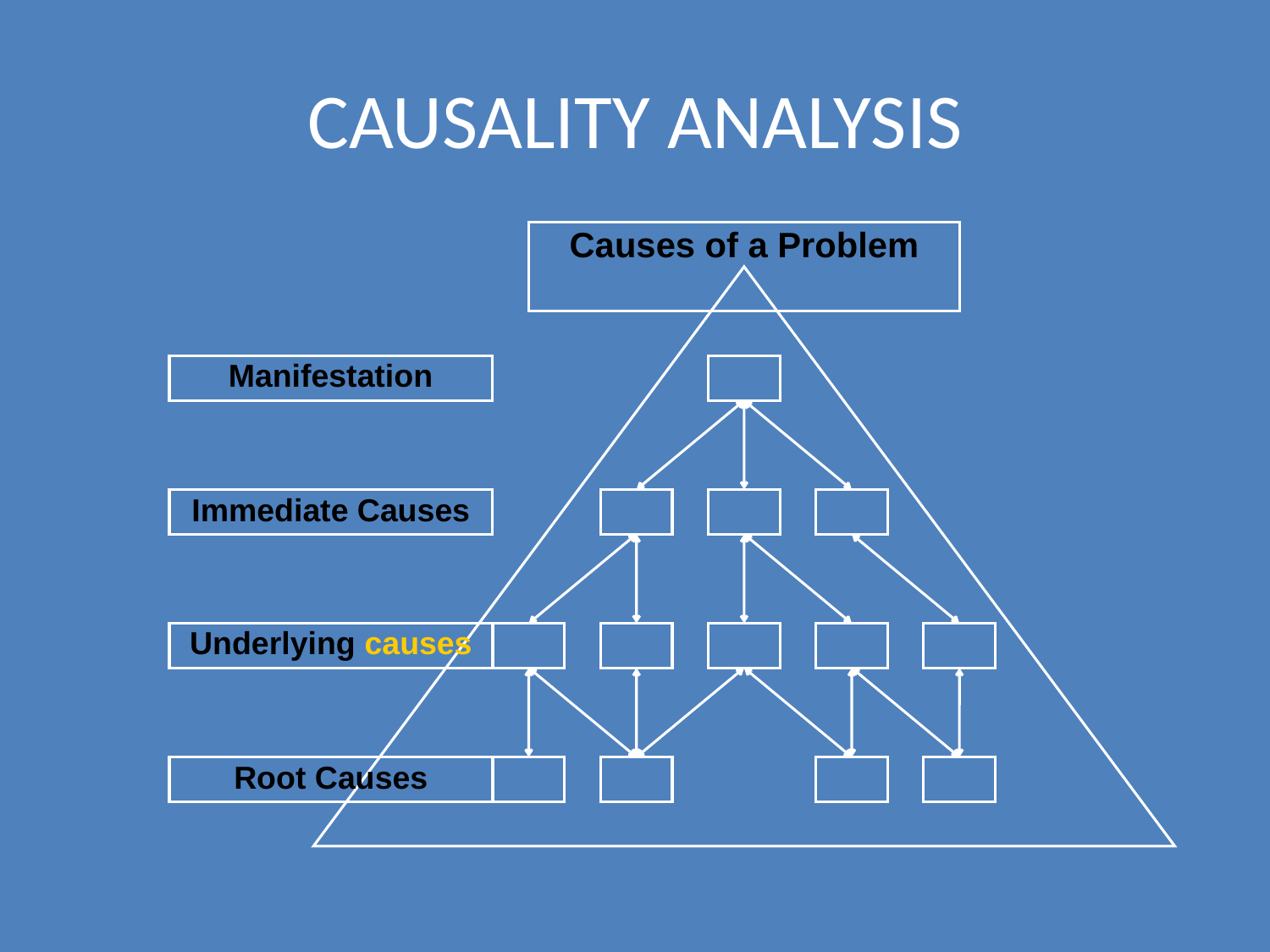

CAUSALITY ANALYSIS
Causes of a Problem

Manifestation
Immediate Causes
Underlying causes
Root Causes